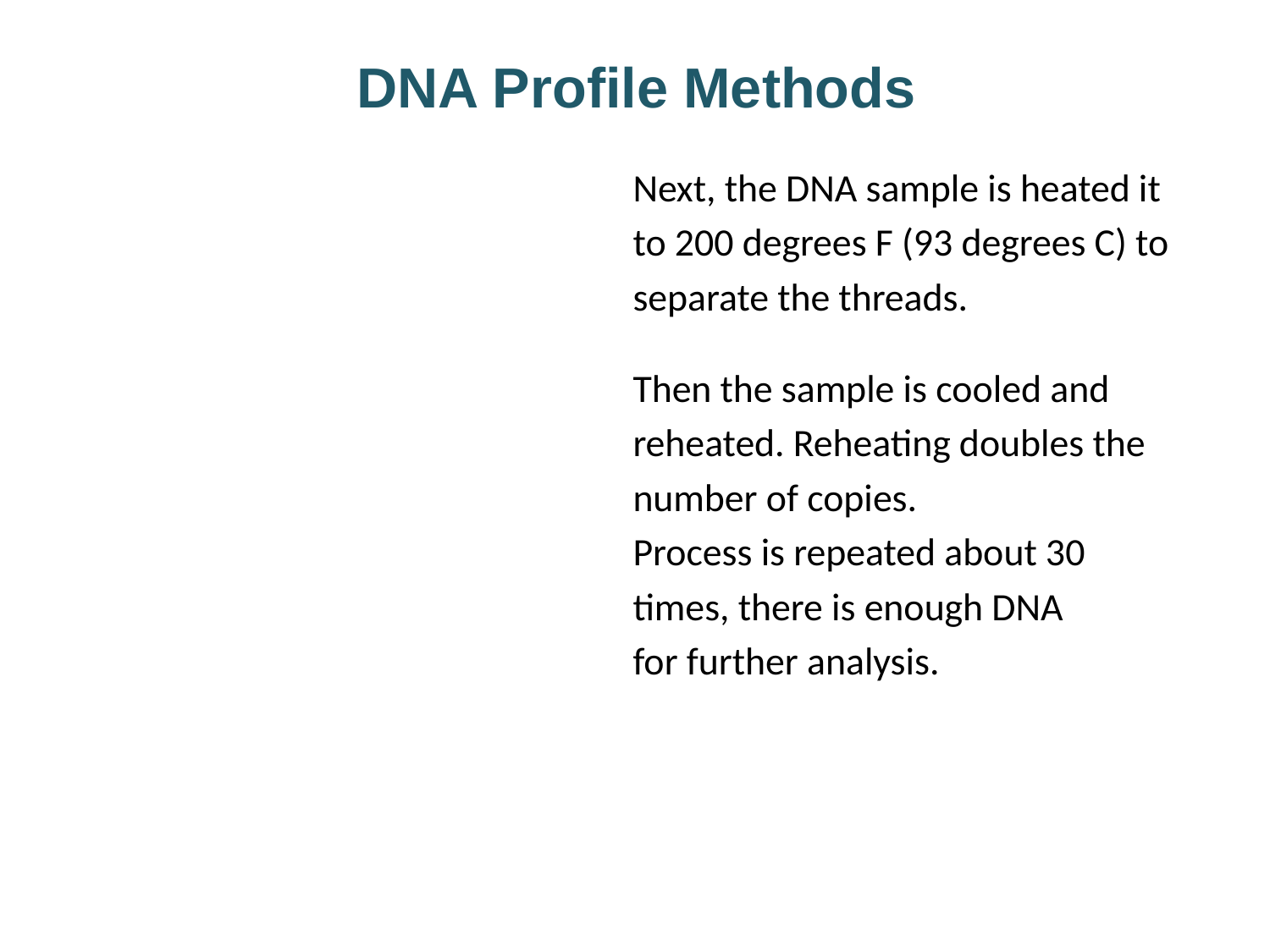

DNA Profile Methods
Next, the DNA sample is heated it to 200 degrees F (93 degrees C) to separate the threads.
Then the sample is cooled and reheated. Reheating doubles the number of copies.
Process is repeated about 30 times, there is enough DNA for further analysis.